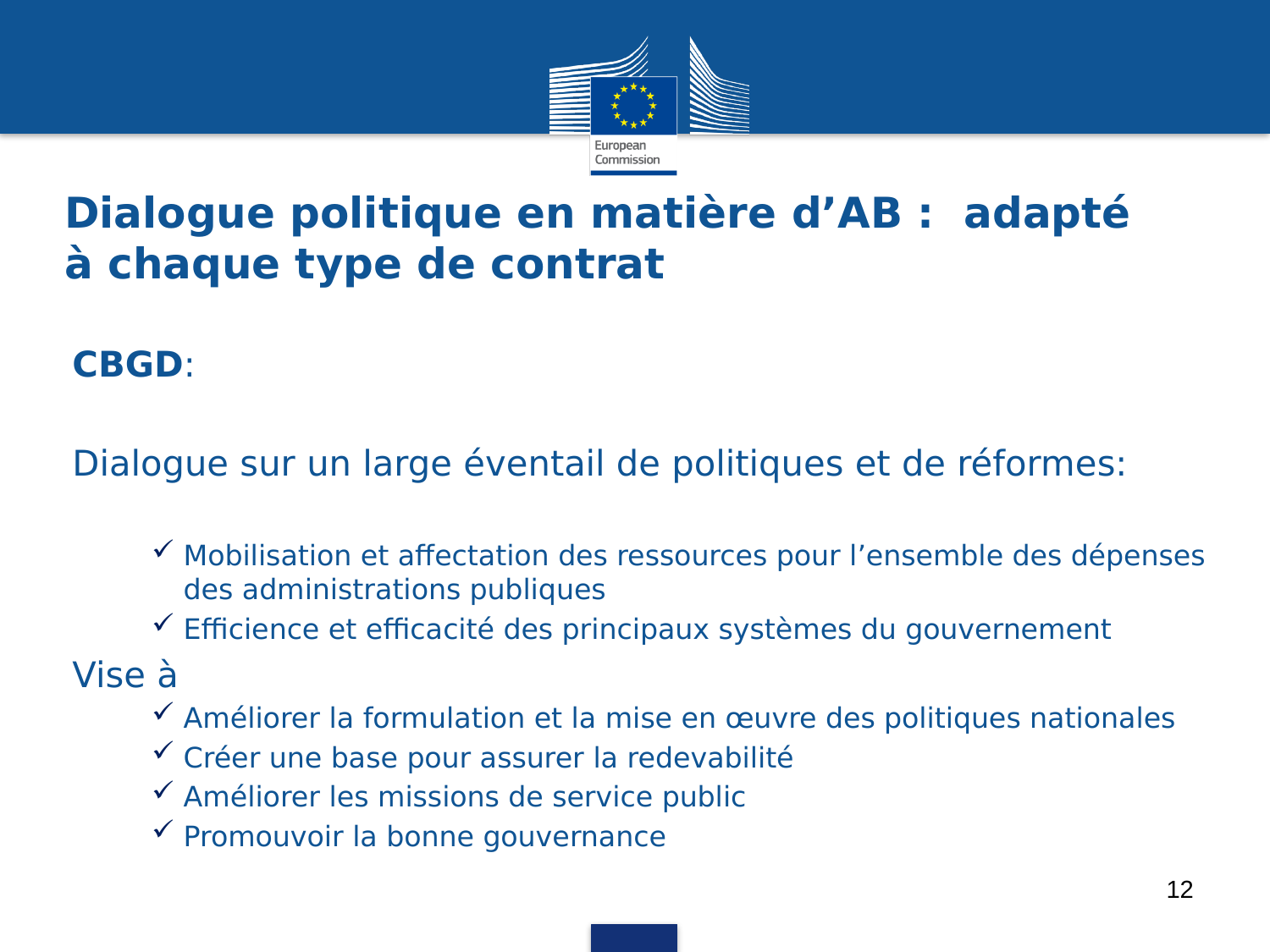

# Dialogue politique en matière d’AB :  adapté à chaque type de contrat

CBGD:

Dialogue sur un large éventail de politiques et de réformes:

Mobilisation et affectation des ressources pour l’ensemble des dépenses des administrations publiques
Efficience et efficacité des principaux systèmes du gouvernement
Vise à
Améliorer la formulation et la mise en œuvre des politiques nationales
Créer une base pour assurer la redevabilité
Améliorer les missions de service public
Promouvoir la bonne gouvernance

12